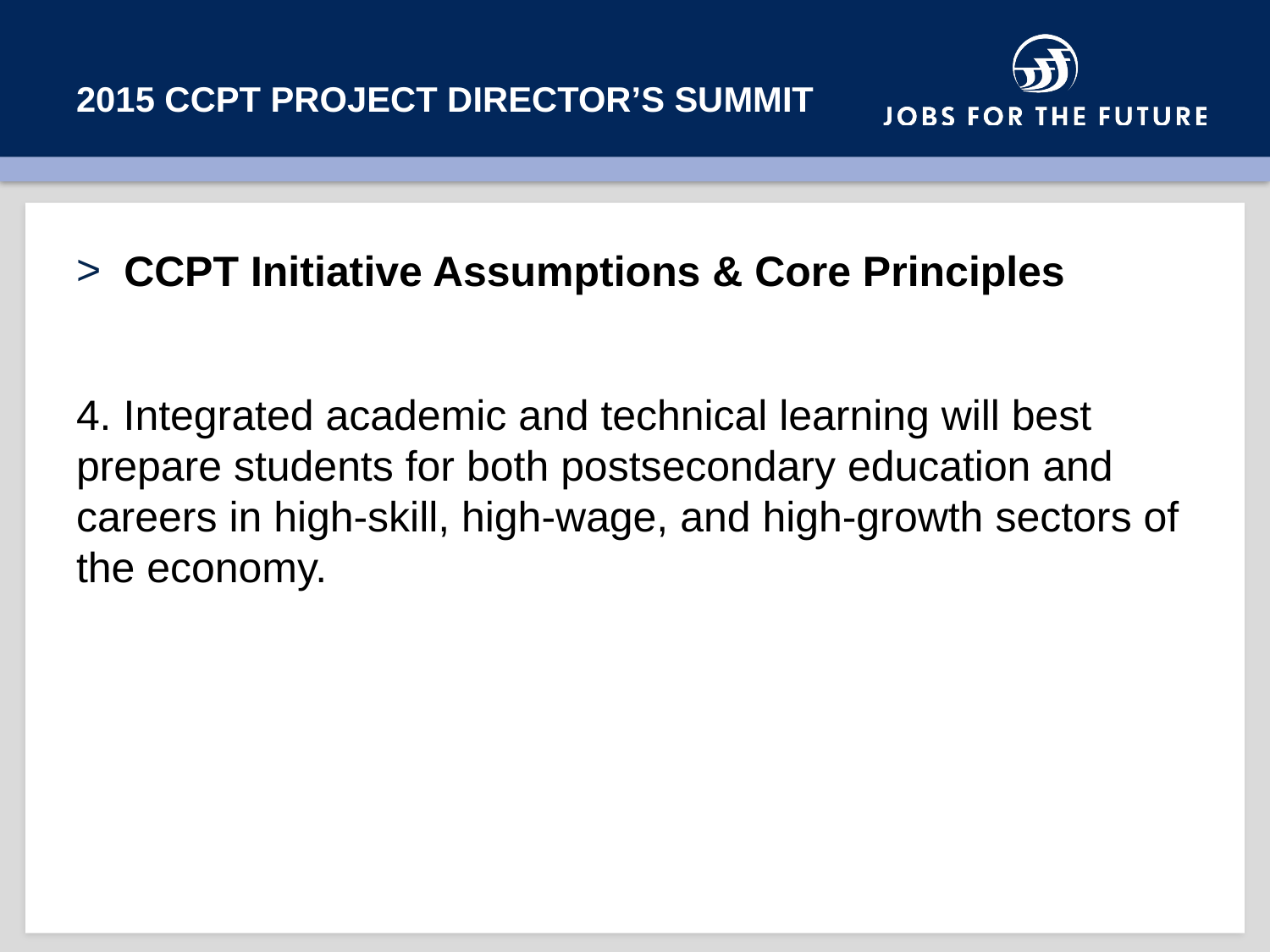

# 2015 CCPT PROJECT DIRECTOR’s SUMMIT
CCPT Initiative Assumptions & Core Principles

4. Integrated academic and technical learning will best prepare students for both postsecondary education and careers in high-skill, high-wage, and high-growth sectors of the economy.